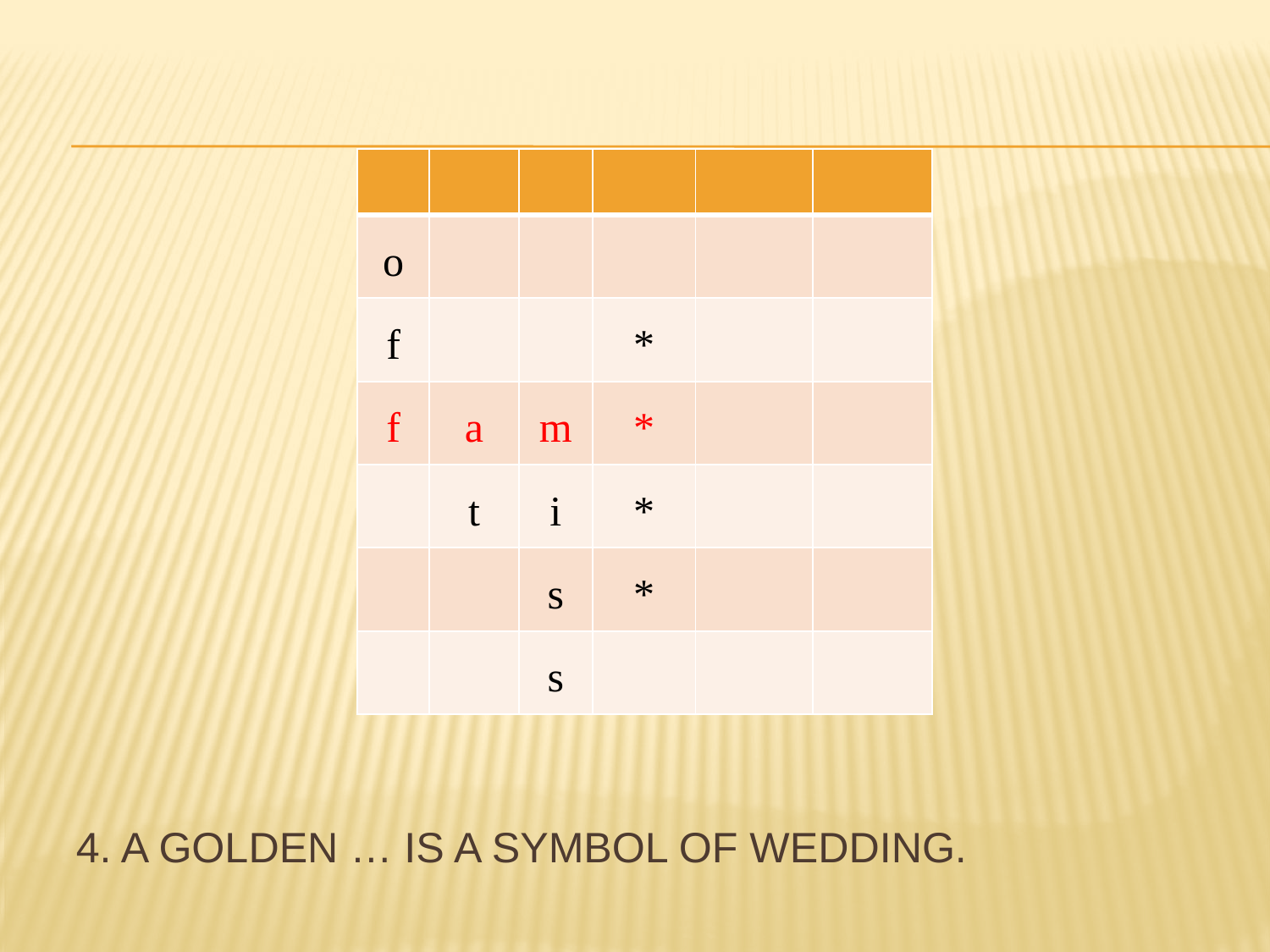

|  |  |  |  |  |  |
| --- | --- | --- | --- | --- | --- |
| o |  |  |  |  |  |
| f |  |  | \* |  |  |
| f | a | m | \* |  |  |
|  | t | i | \* |  |  |
|  |  | s | \* |  |  |
|  |  | s |  |  |  |
# 4. A golden … is a symbol of wedding.